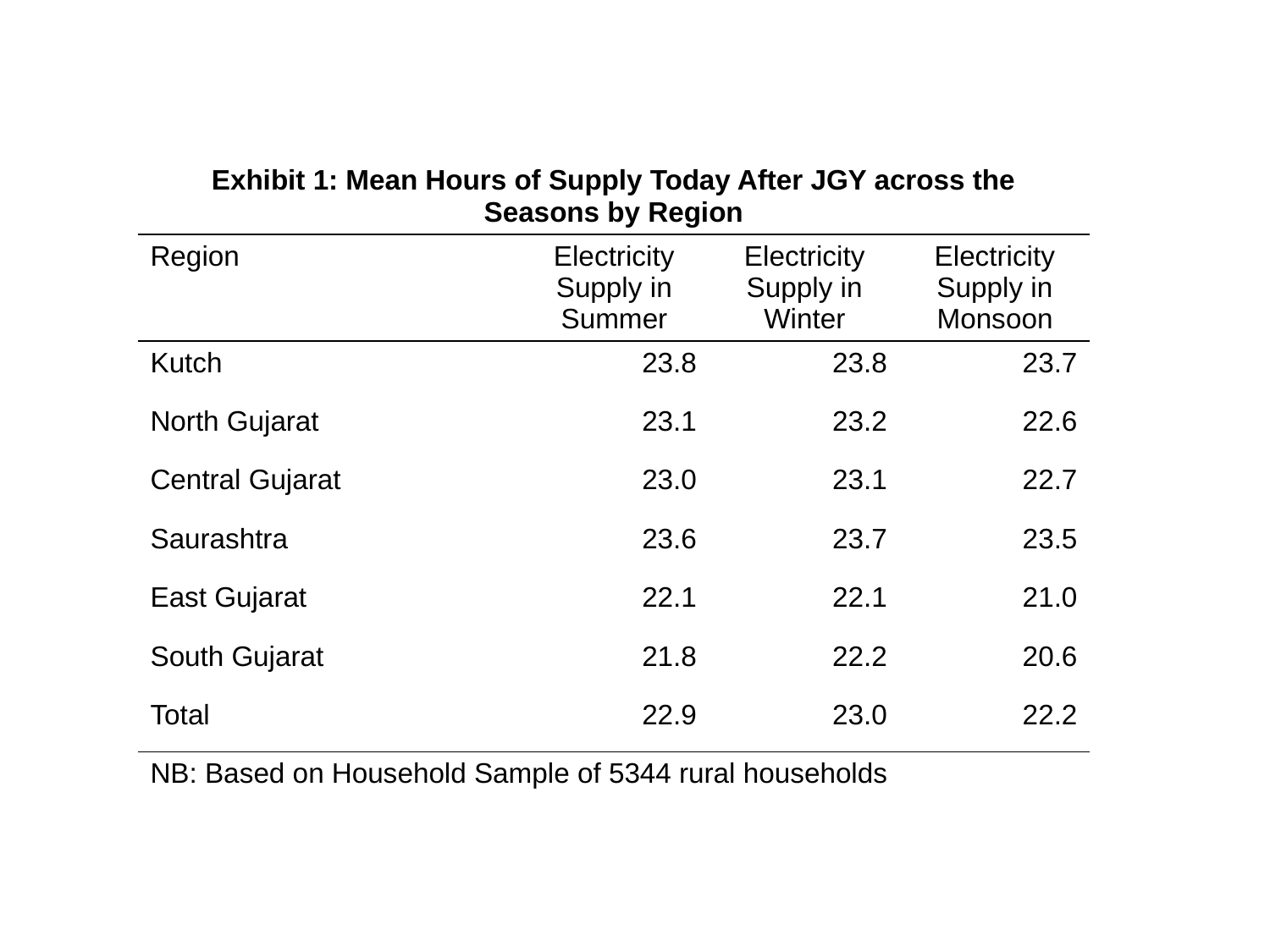

| Exhibit 1: Mean Hours of Supply Today After JGY across the Seasons by Region |  |  |  |
| --- | --- | --- | --- |
| Region | Electricity Supply in Summer | Electricity Supply in Winter | Electricity Supply in Monsoon |
| Kutch | 23.8 | 23.8 | 23.7 |
| North Gujarat | 23.1 | 23.2 | 22.6 |
| Central Gujarat | 23.0 | 23.1 | 22.7 |
| Saurashtra | 23.6 | 23.7 | 23.5 |
| East Gujarat | 22.1 | 22.1 | 21.0 |
| South Gujarat | 21.8 | 22.2 | 20.6 |
| Total | 22.9 | 23.0 | 22.2 |
| NB: Based on Household Sample of 5344 rural households |  |  |  |